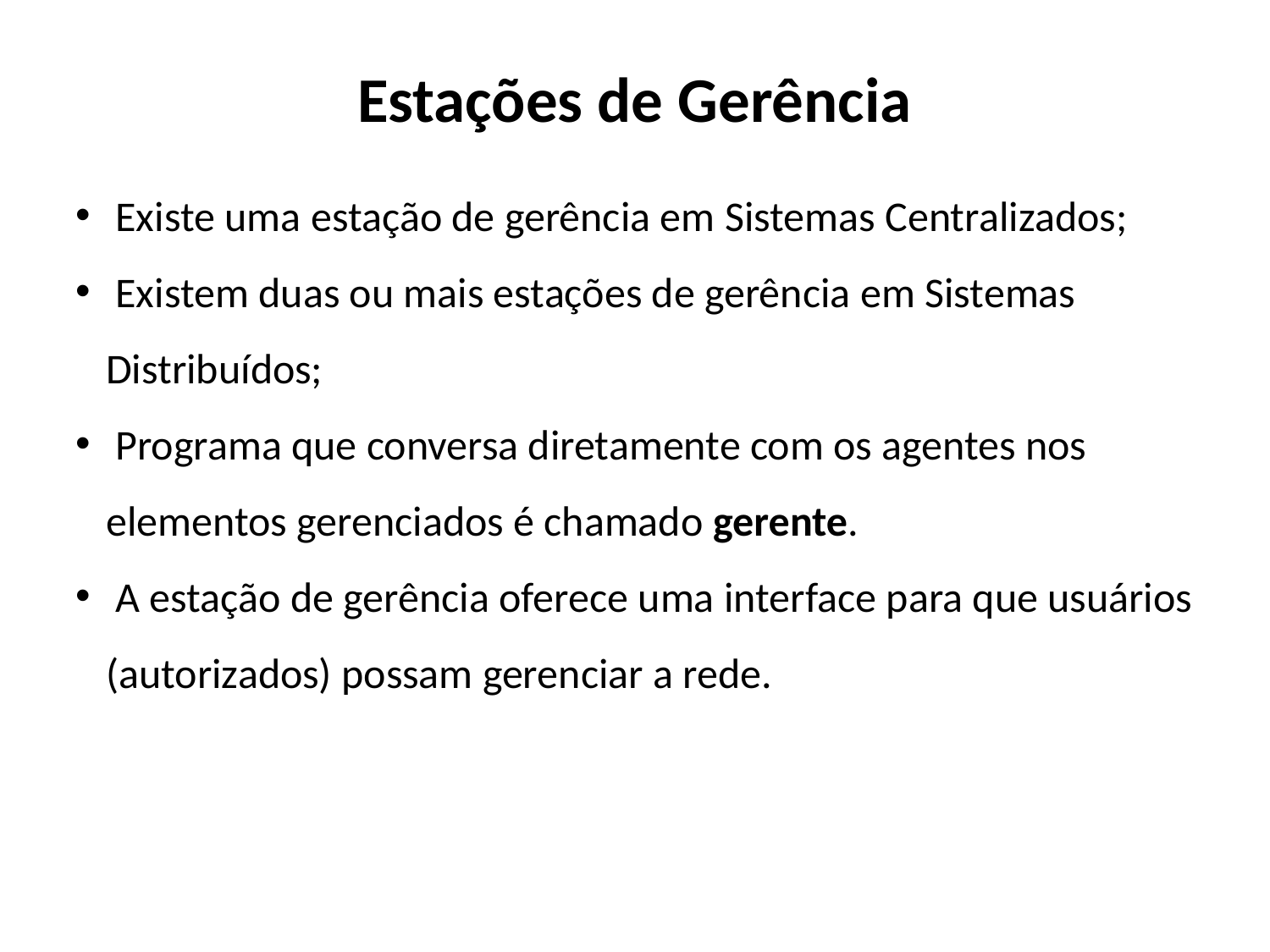

Estações de Gerência
 Existe uma estação de gerência em Sistemas Centralizados;
 Existem duas ou mais estações de gerência em Sistemas Distribuídos;
 Programa que conversa diretamente com os agentes nos elementos gerenciados é chamado gerente.
 A estação de gerência oferece uma interface para que usuários (autorizados) possam gerenciar a rede.